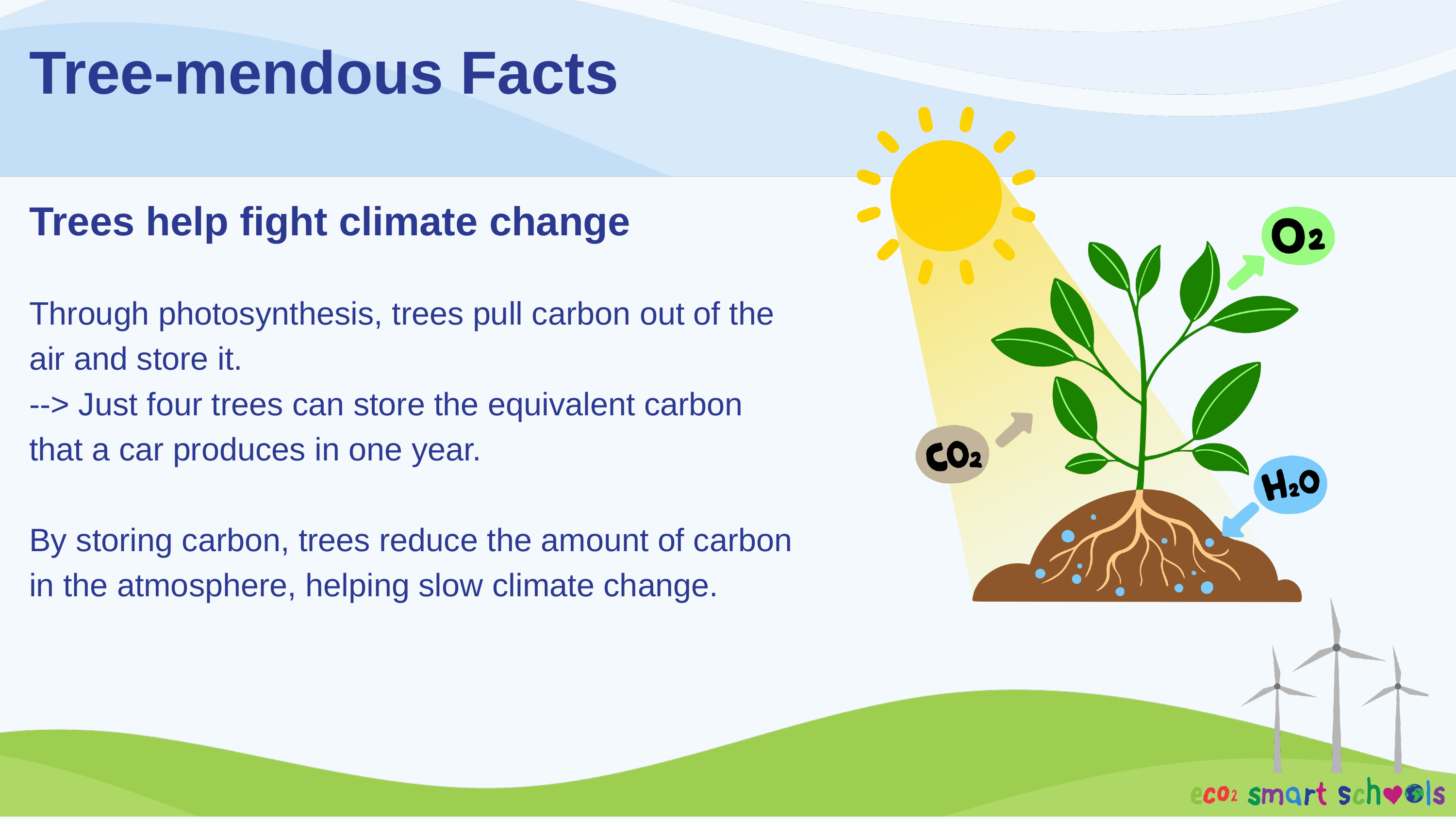

Tree-mendous Facts

Trees help fight climate change

Through photosynthesis, trees pull carbon out of the air and store it.
--> Just four trees can store the equivalent carbon that a car produces in one year.

By storing carbon, trees reduce the amount of carbon in the atmosphere, helping slow climate change.